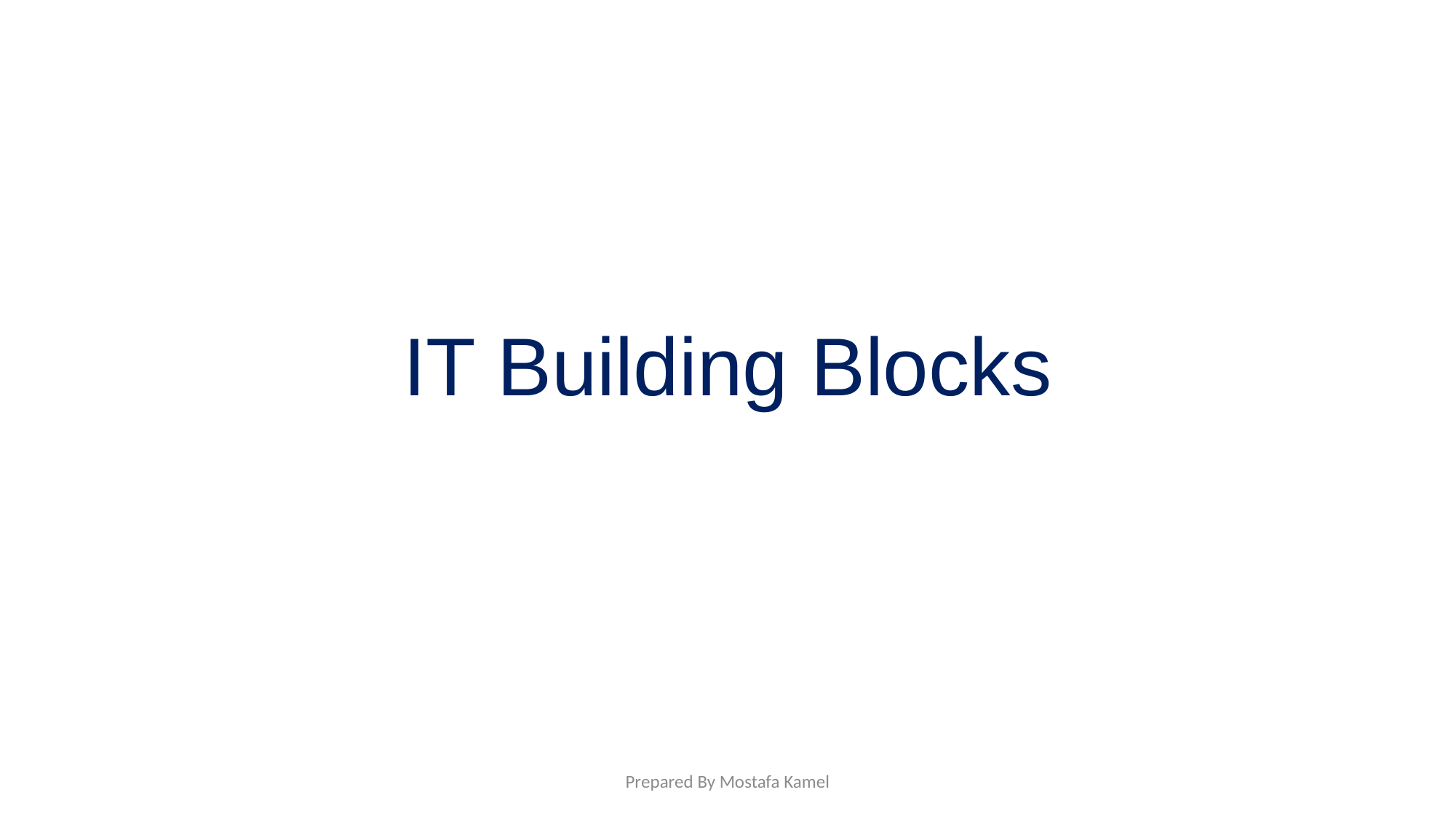

# IT Building Blocks
Prepared By Mostafa Kamel